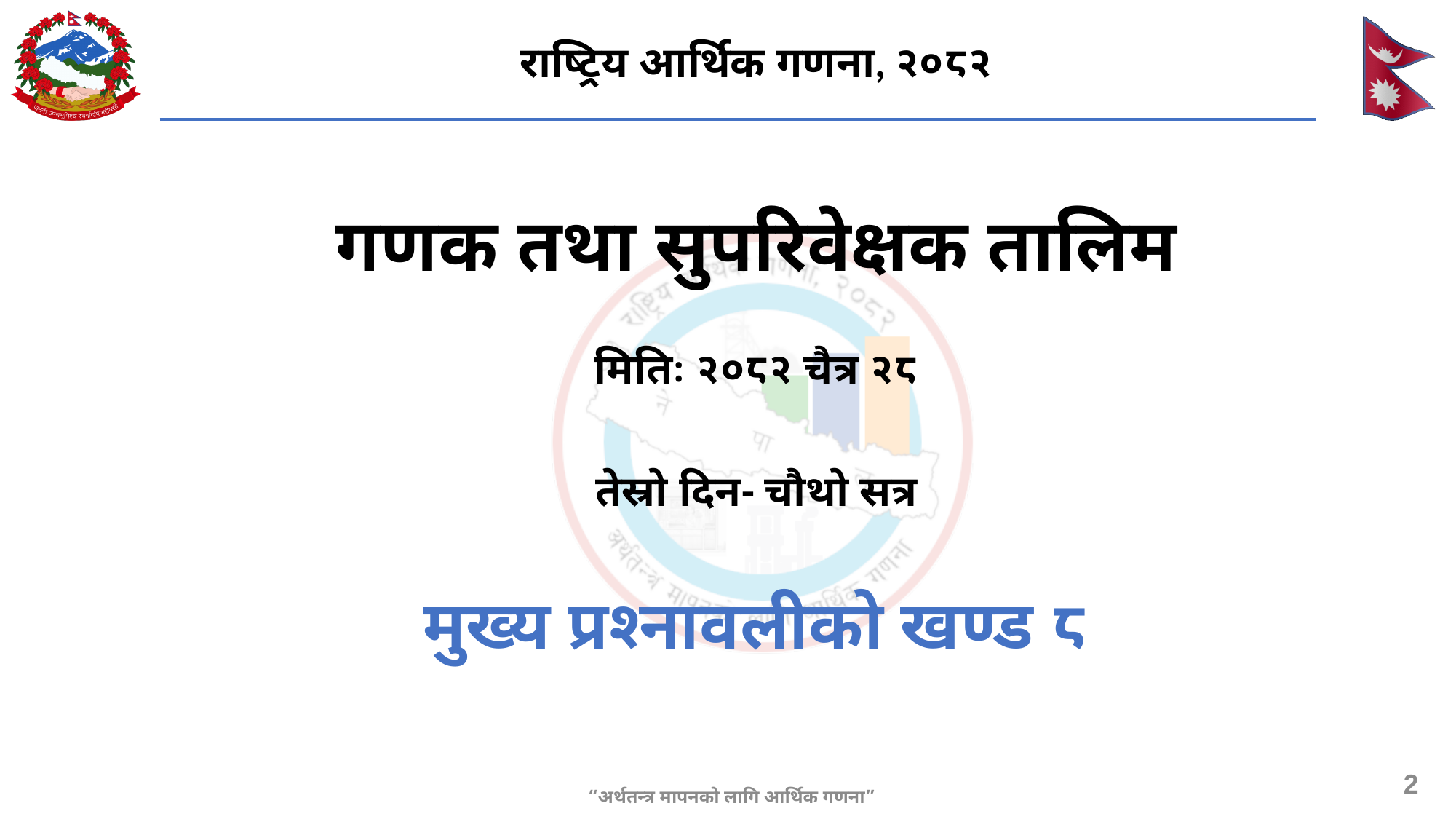

राष्ट्रिय आर्थिक गणना, २०८२

गणक तथा सुपरिवेक्षक तालिम
मितिः २०८२ चैत्र २८

तेस्रो दिन- चौथो सत्र

मुख्य प्रश्नावलीको खण्ड ८

2
“अर्थतन्त्र मापनको लागि आर्थिक गणना”